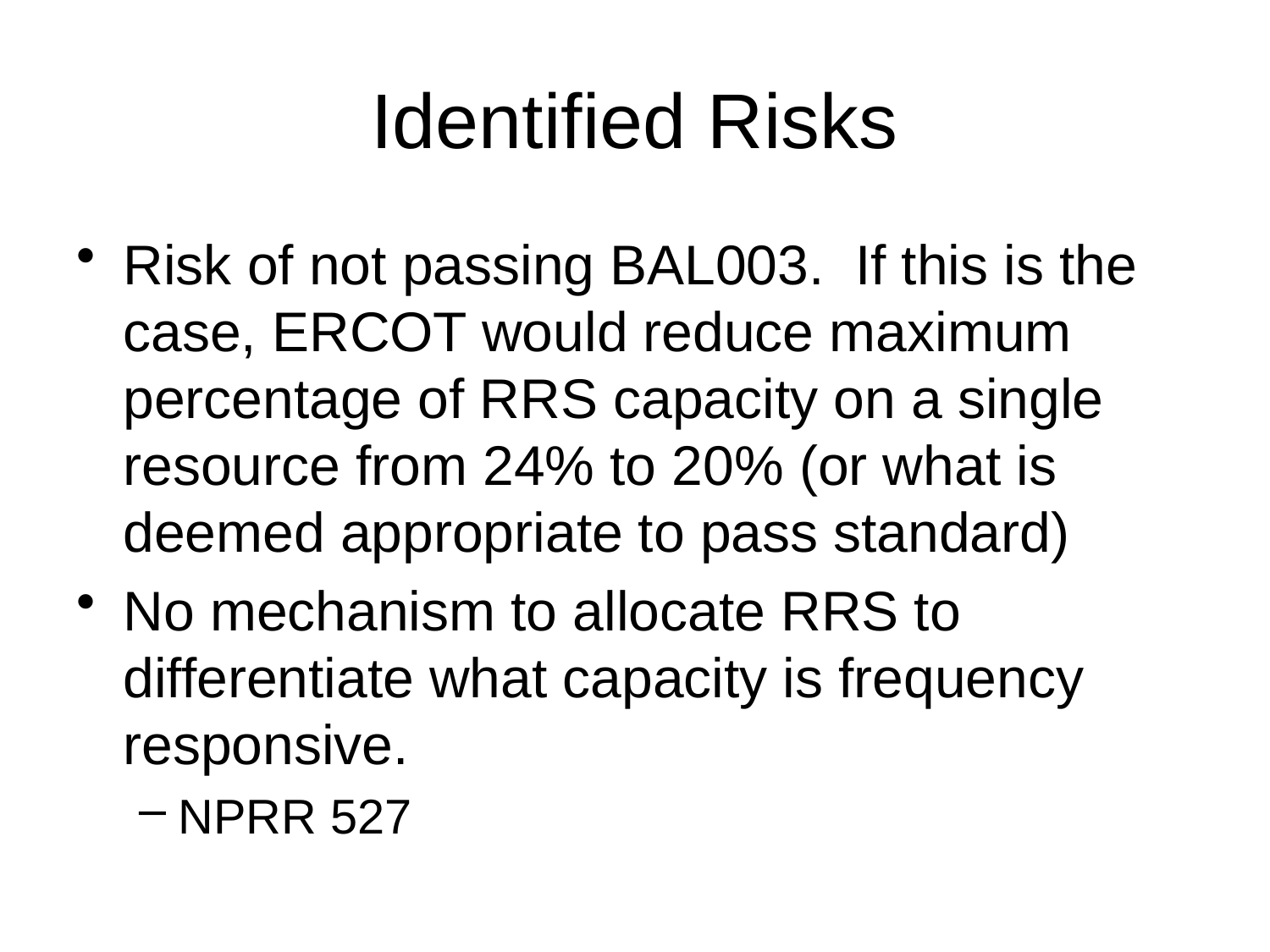

# Identified Risks
Risk of not passing BAL003.  If this is the case, ERCOT would reduce maximum percentage of RRS capacity on a single resource from 24% to 20% (or what is deemed appropriate to pass standard)
No mechanism to allocate RRS to differentiate what capacity is frequency responsive.
NPRR 527